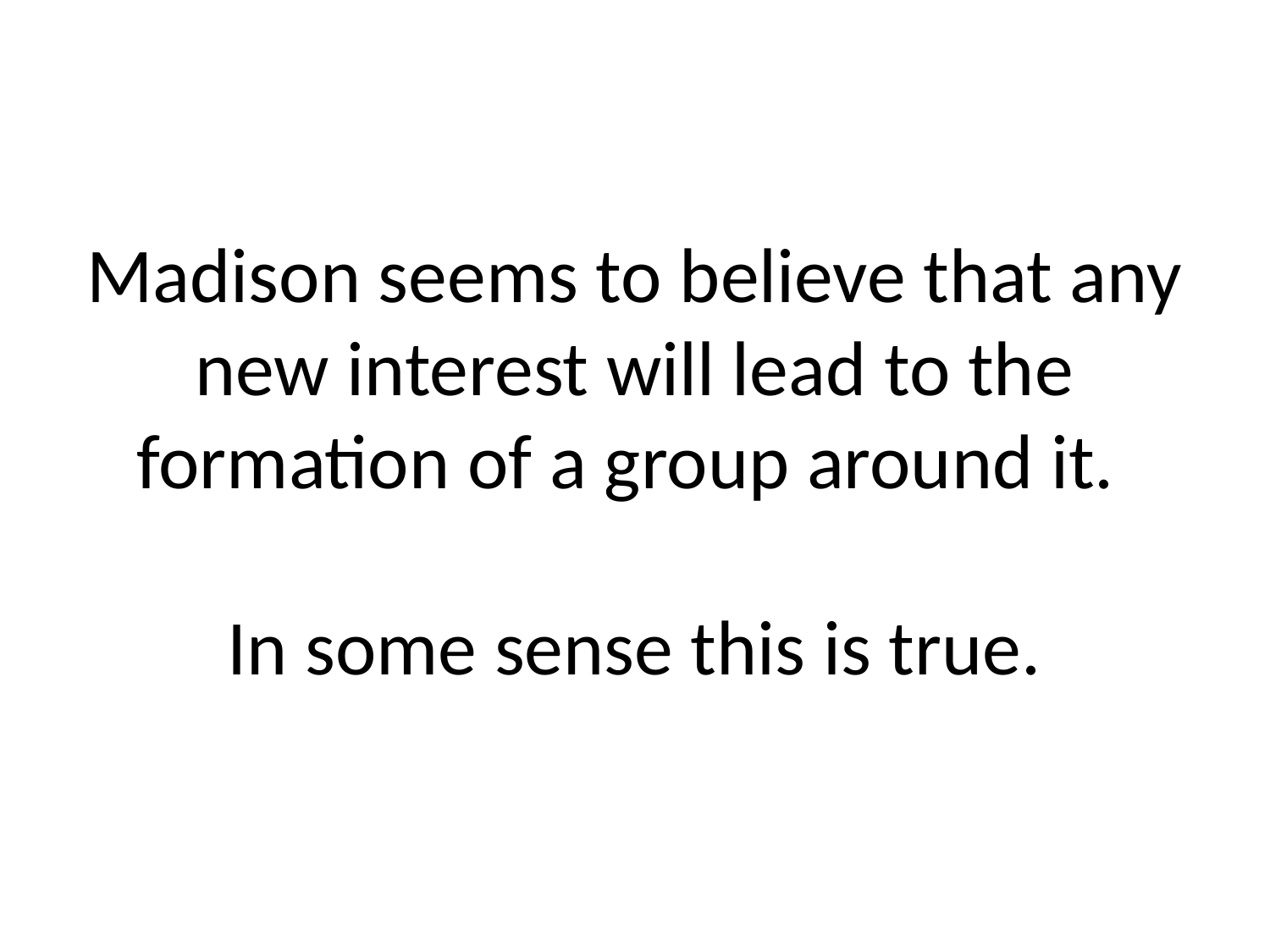

# Madison seems to believe that any new interest will lead to the formation of a group around it. In some sense this is true.